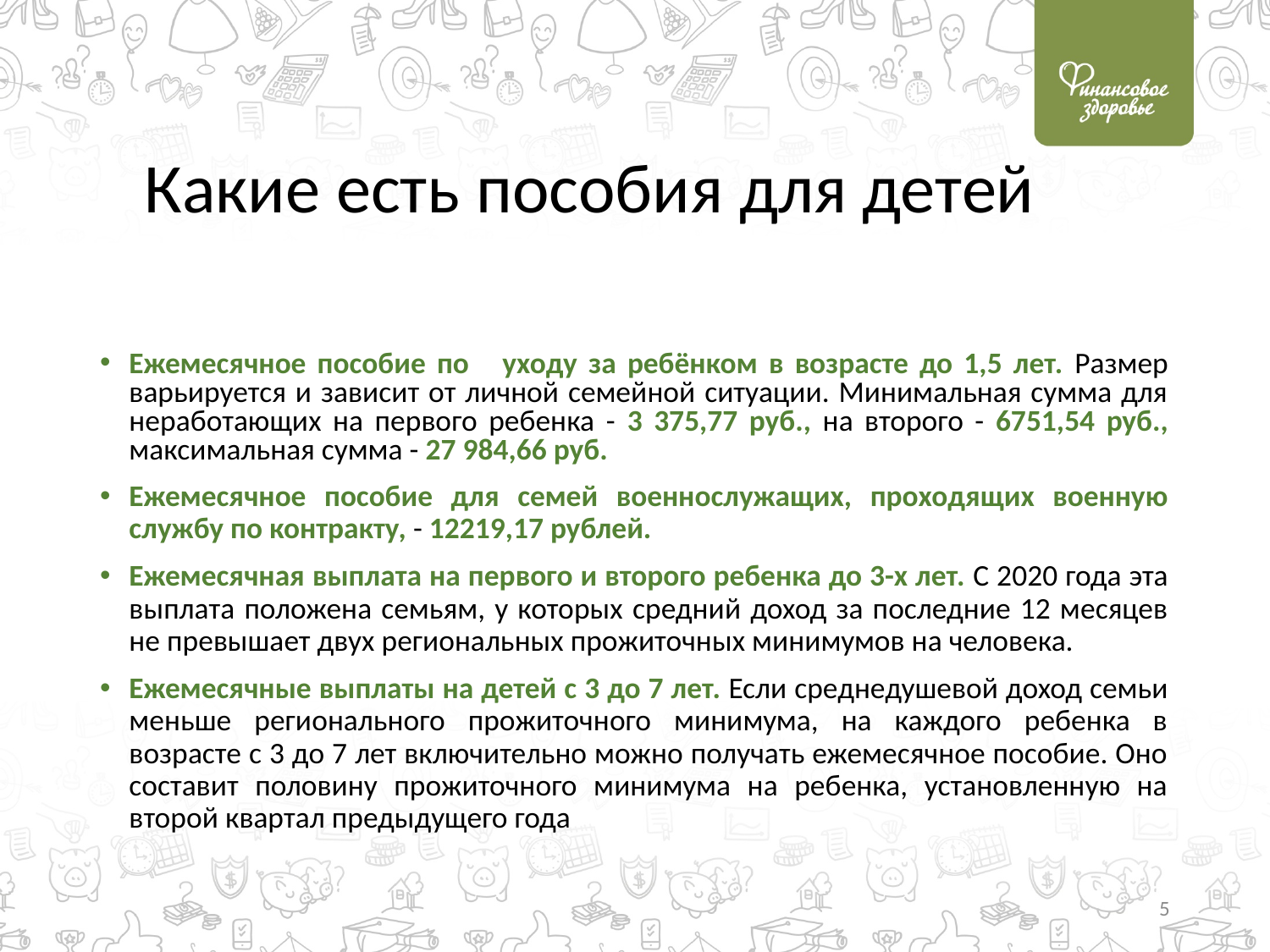

# Какие есть пособия для детей
Ежемесячное пособие по   уходу за ребёнком в возрасте до 1,5 лет. Размер варьируется и зависит от личной семейной ситуации. Минимальная сумма для неработающих на первого ребенка - 3 375,77 руб., на второго - 6751,54 руб., максимальная сумма - 27 984,66 руб.
Ежемесячное пособие для семей военнослужащих, проходящих военную службу по контракту, - 12219,17 рублей.
Ежемесячная выплата на первого и второго ребенка до 3-х лет. С 2020 года эта выплата положена семьям, у которых средний доход за последние 12 месяцев не превышает двух региональных прожиточных минимумов на человека.
Ежемесячные выплаты на детей с 3 до 7 лет. Если среднедушевой доход семьи меньше регионального прожиточного минимума, на каждого ребенка в возрасте с 3 до 7 лет включительно можно получать ежемесячное пособие. Оно составит половину прожиточного минимума на ребенка, установленную на второй квартал предыдущего года

5